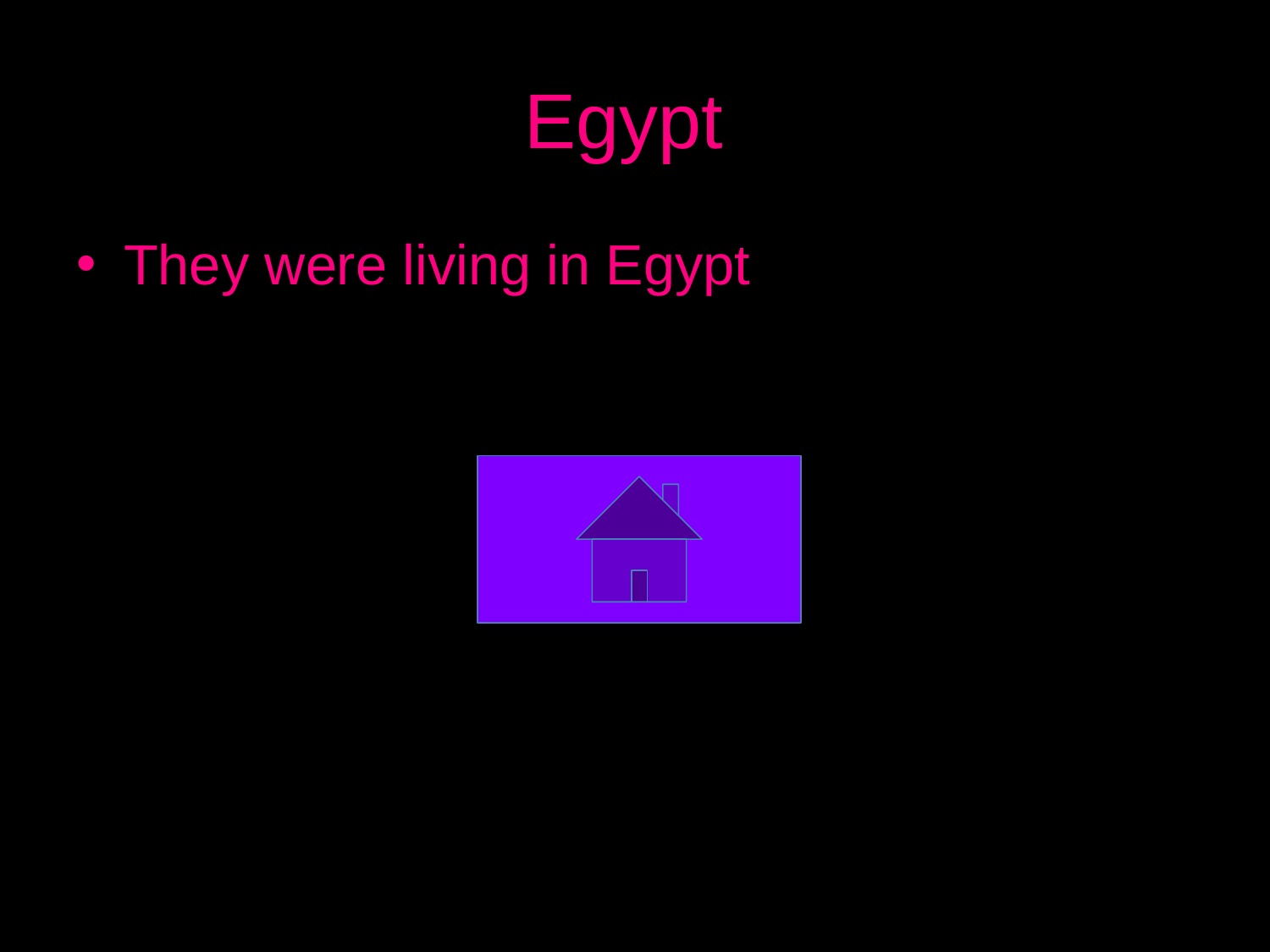

# Egypt
They were living in Egypt